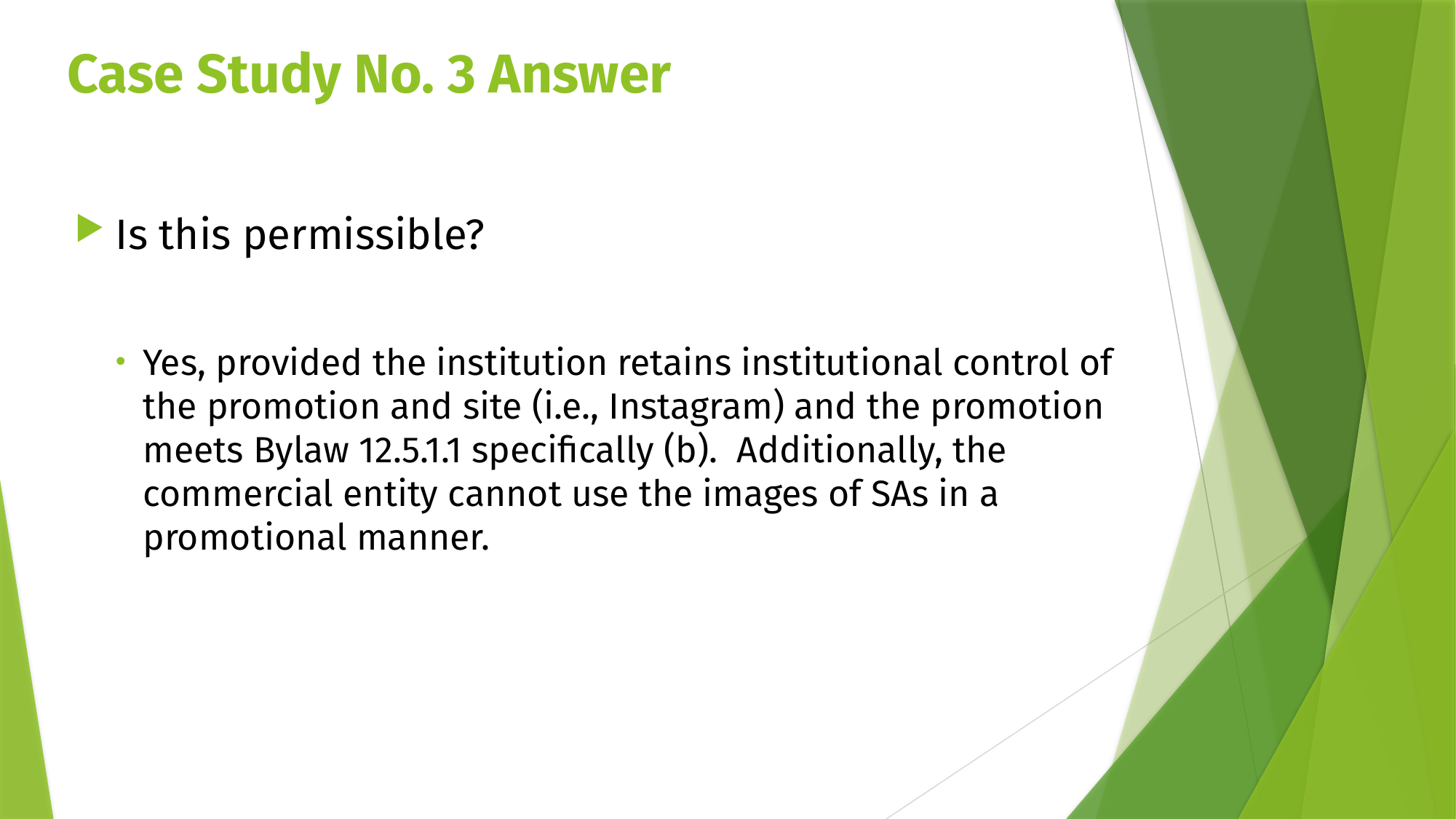

# Case Study No. 3 Answer
Is this permissible?

Yes, provided the institution retains institutional control of the promotion and site (i.e., Instagram) and the promotion meets Bylaw 12.5.1.1 specifically (b).  Additionally, the commercial entity cannot use the images of SAs in a promotional manner.